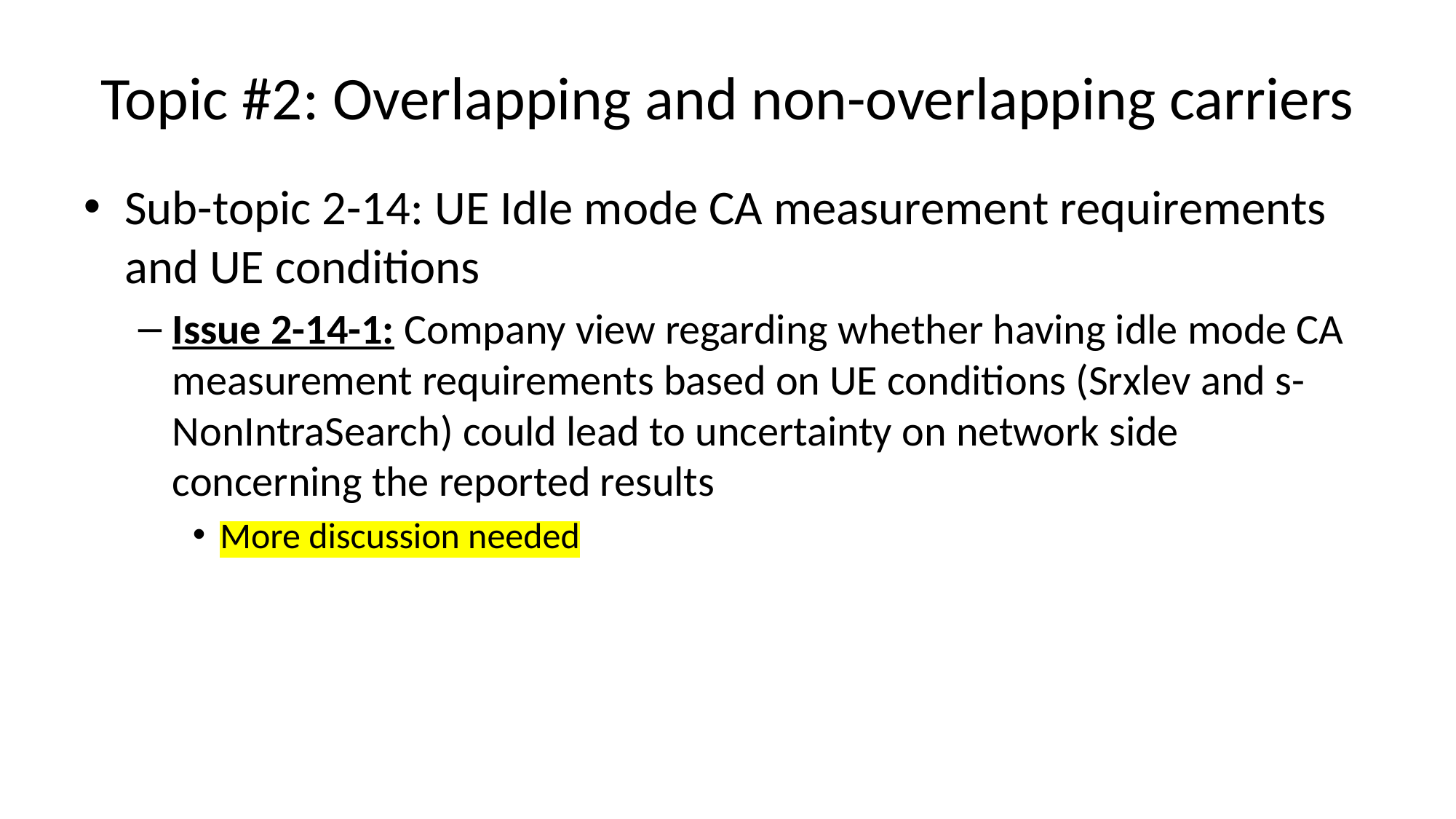

# Topic #2: Overlapping and non-overlapping carriers
Sub-topic 2-14: UE Idle mode CA measurement requirements and UE conditions
Issue 2-14-1: Company view regarding whether having idle mode CA measurement requirements based on UE conditions (Srxlev and s-NonIntraSearch) could lead to uncertainty on network side concerning the reported results
More discussion needed